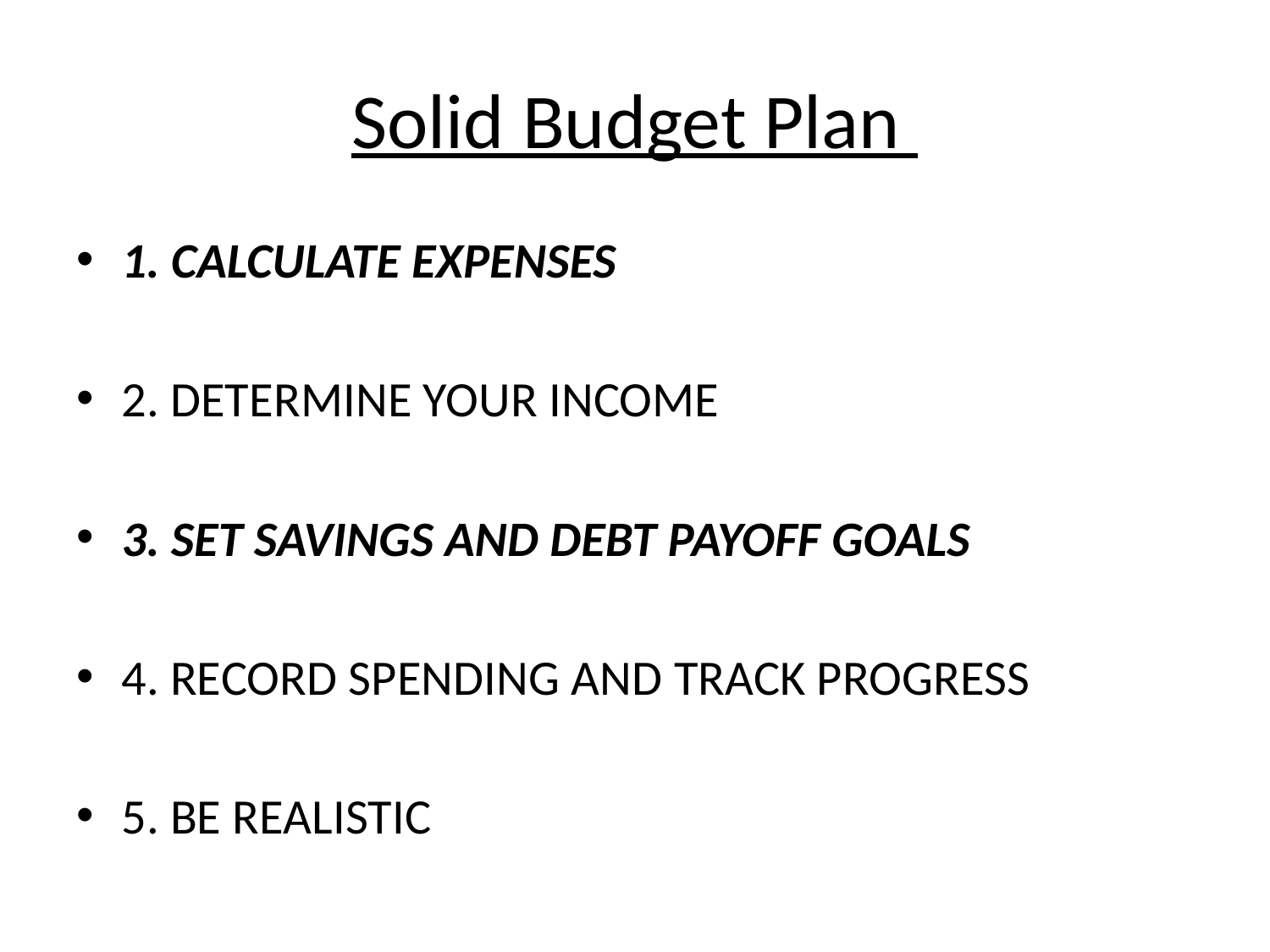

# Solid Budget Plan
1. CALCULATE EXPENSES

2. DETERMINE YOUR INCOME

3. SET SAVINGS AND DEBT PAYOFF GOALS

4. RECORD SPENDING AND TRACK PROGRESS

5. BE REALISTIC